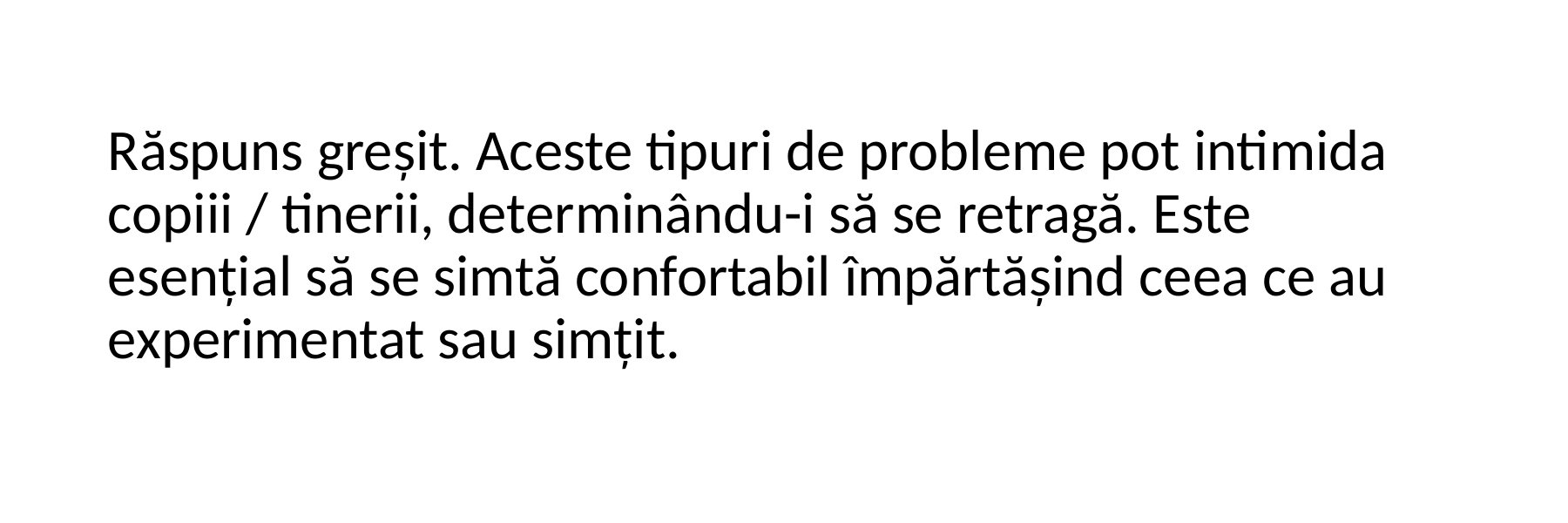

Răspuns greșit. Aceste tipuri de probleme pot intimida copiii / tinerii, determinându-i să se retragă. Este esențial să se simtă confortabil împărtășind ceea ce au experimentat sau simțit.